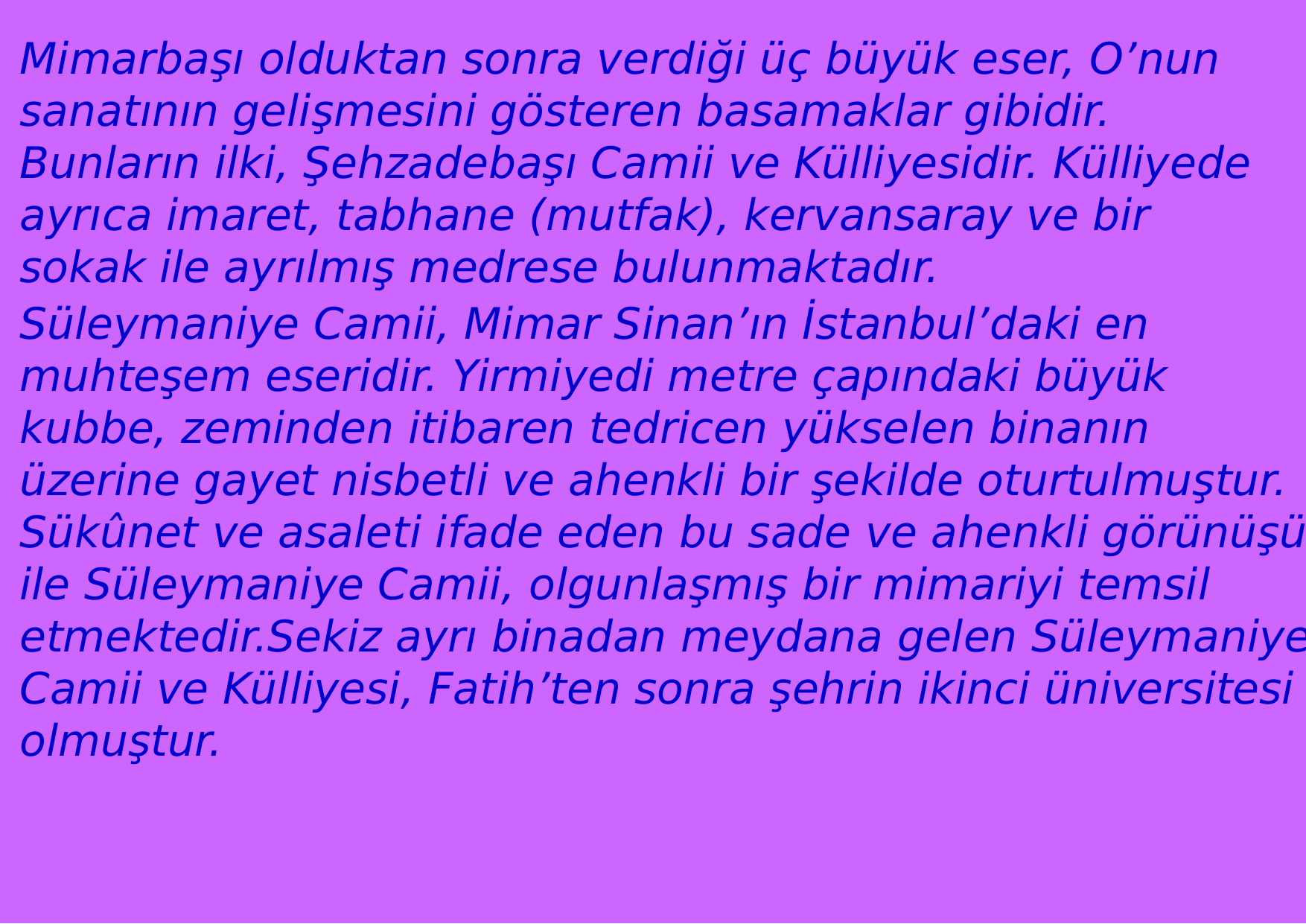

Mimarbaşı olduktan sonra verdiği üç büyük eser, O’nun sanatının gelişmesini gösteren basamaklar gibidir. Bunların ilki, Şehzadebaşı Camii ve Külliyesidir. Külliyede ayrıca imaret, tabhane (mutfak), kervansaray ve bir sokak ile ayrılmış medrese bulunmaktadır.

Süleymaniye Camii, Mimar Sinan’ın İstanbul’daki en muhteşem eseridir. Yirmiyedi metre çapındaki büyük kubbe, zeminden itibaren tedricen yükselen binanın üzerine gayet nisbetli ve ahenkli bir şekilde oturtulmuştur. Sükûnet ve asaleti ifade eden bu sade ve ahenkli görünüşü ile Süleymaniye Camii, olgunlaşmış bir mimariyi temsil etmektedir.Sekiz ayrı binadan meydana gelen Süleymaniye Camii ve Külliyesi, Fatih’ten sonra şehrin ikinci üniversitesi olmuştur.